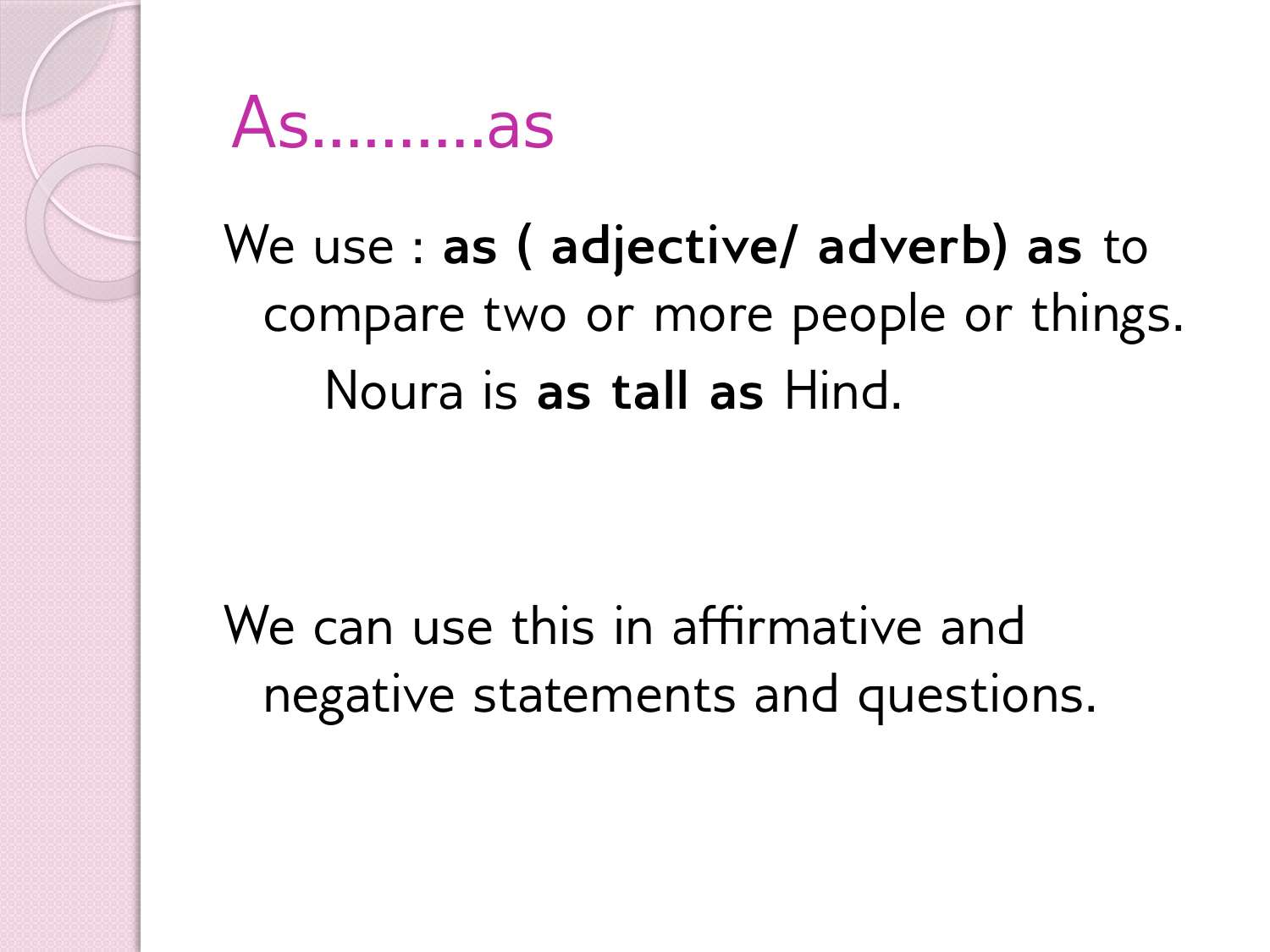

# As……….as
We use : as ( adjective/ adverb) as to compare two or more people or things.
      Noura is as tall as Hind.

We can use this in affirmative and negative statements and questions.